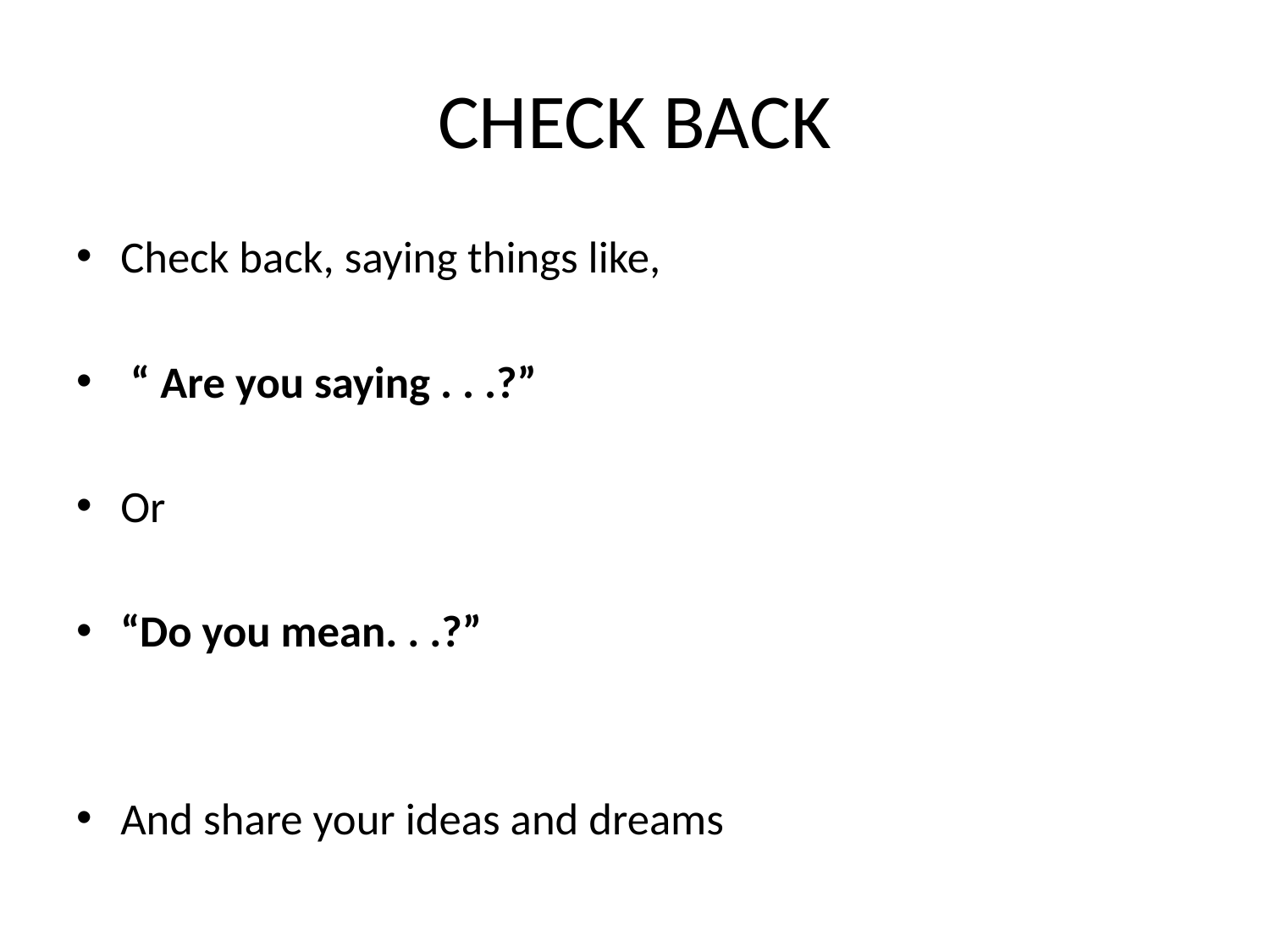

# CHECK BACK
Check back, saying things like,

 “ Are you saying . . .?”

Or

“Do you mean. . .?”

And share your ideas and dreams